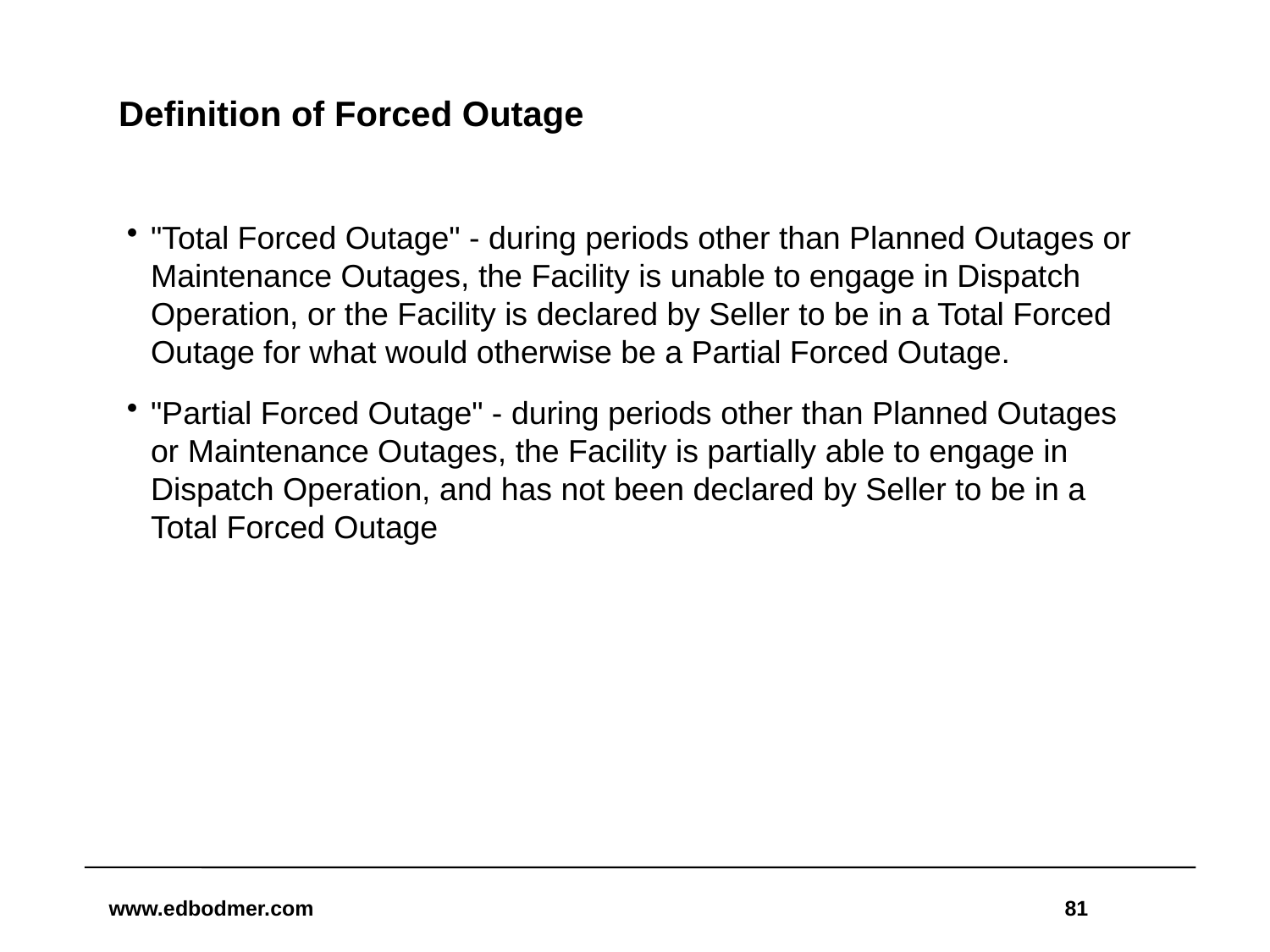

# Definition of Forced Outage
"Total Forced Outage" - during periods other than Planned Outages or Maintenance Outages, the Facility is unable to engage in Dispatch Operation, or the Facility is declared by Seller to be in a Total Forced Outage for what would otherwise be a Partial Forced Outage.
"Partial Forced Outage" - during periods other than Planned Outages or Maintenance Outages, the Facility is partially able to engage in Dispatch Operation, and has not been declared by Seller to be in a Total Forced Outage